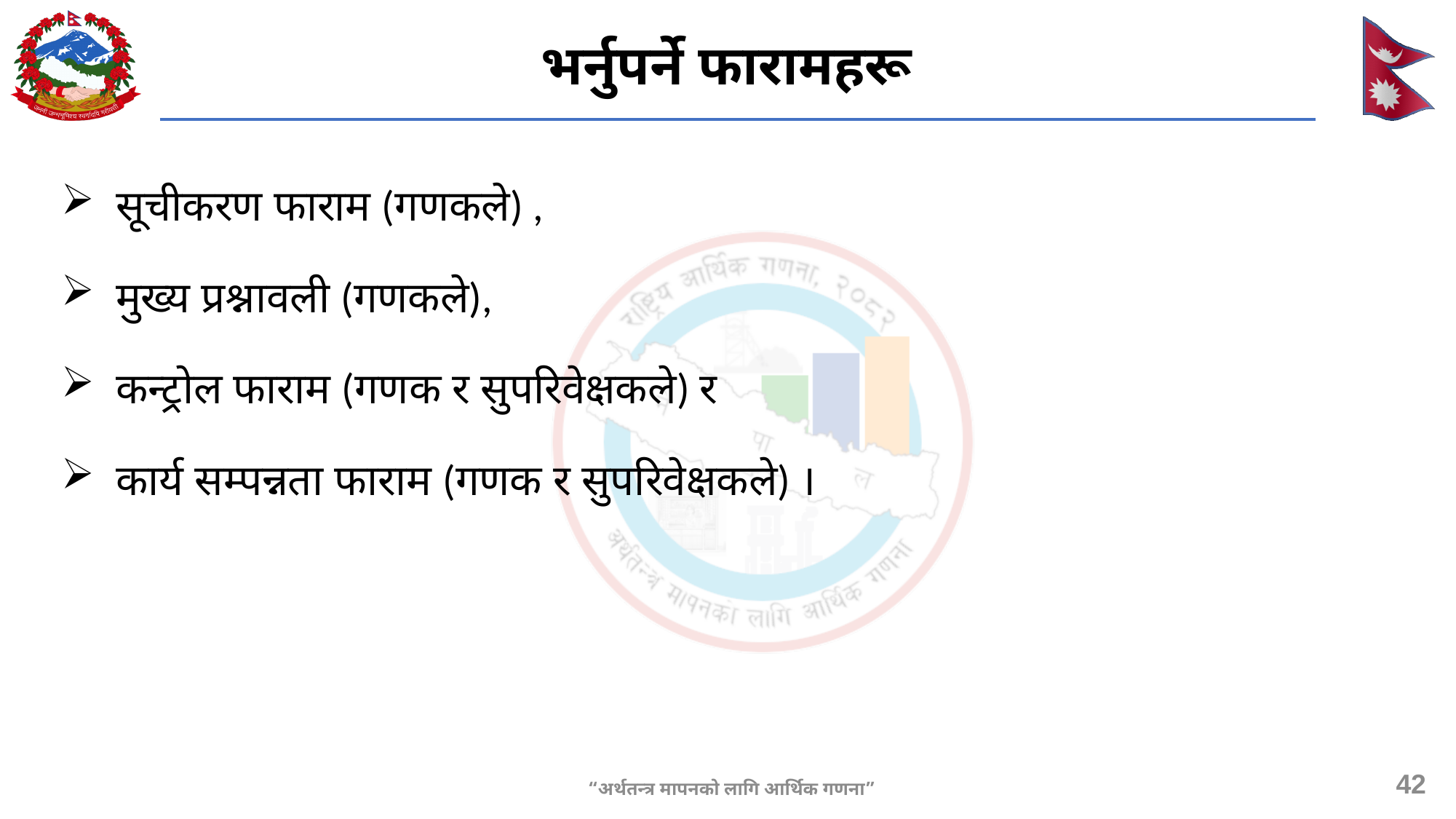

# भर्नुपर्ने फारामहरू

सूचीकरण फाराम (गणकले) ,
मुख्य प्रश्नावली (गणकले),
कन्ट्रोल फाराम (गणक र सुपरिवेक्षकले) र
कार्य सम्पन्नता फाराम (गणक र सुपरिवेक्षकले) ।

42
“अर्थतन्त्र मापनको लागि आर्थिक गणना”